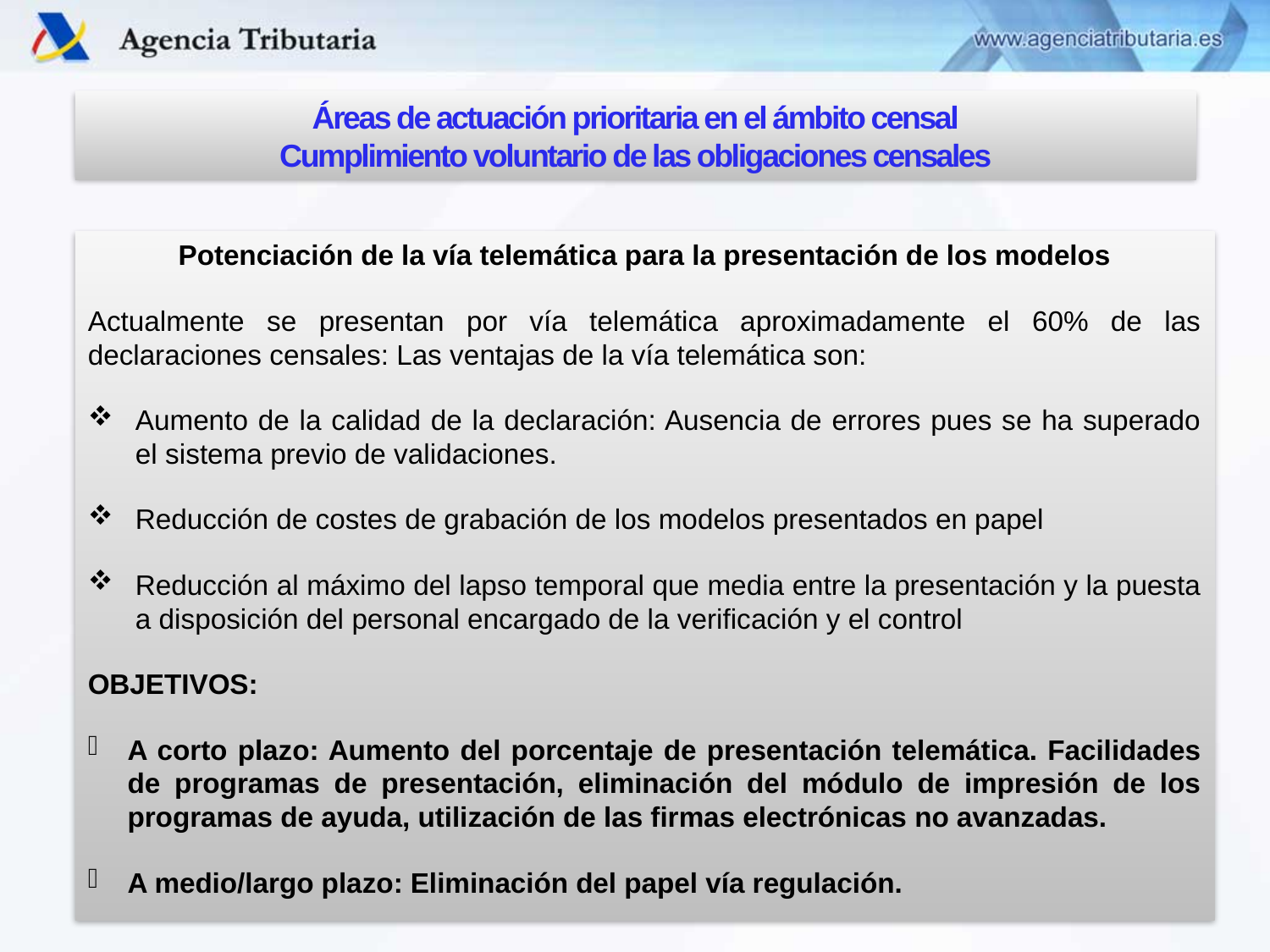

Áreas de actuación prioritaria en el ámbito censal
Cumplimiento voluntario de las obligaciones censales

Potenciación de la vía telemática para la presentación de los modelos
Actualmente se presentan por vía telemática aproximadamente el 60% de las declaraciones censales: Las ventajas de la vía telemática son:
Aumento de la calidad de la declaración: Ausencia de errores pues se ha superado el sistema previo de validaciones.
Reducción de costes de grabación de los modelos presentados en papel
Reducción al máximo del lapso temporal que media entre la presentación y la puesta a disposición del personal encargado de la verificación y el control
OBJETIVOS:
A corto plazo: Aumento del porcentaje de presentación telemática. Facilidades de programas de presentación, eliminación del módulo de impresión de los programas de ayuda, utilización de las firmas electrónicas no avanzadas.
A medio/largo plazo: Eliminación del papel vía regulación.